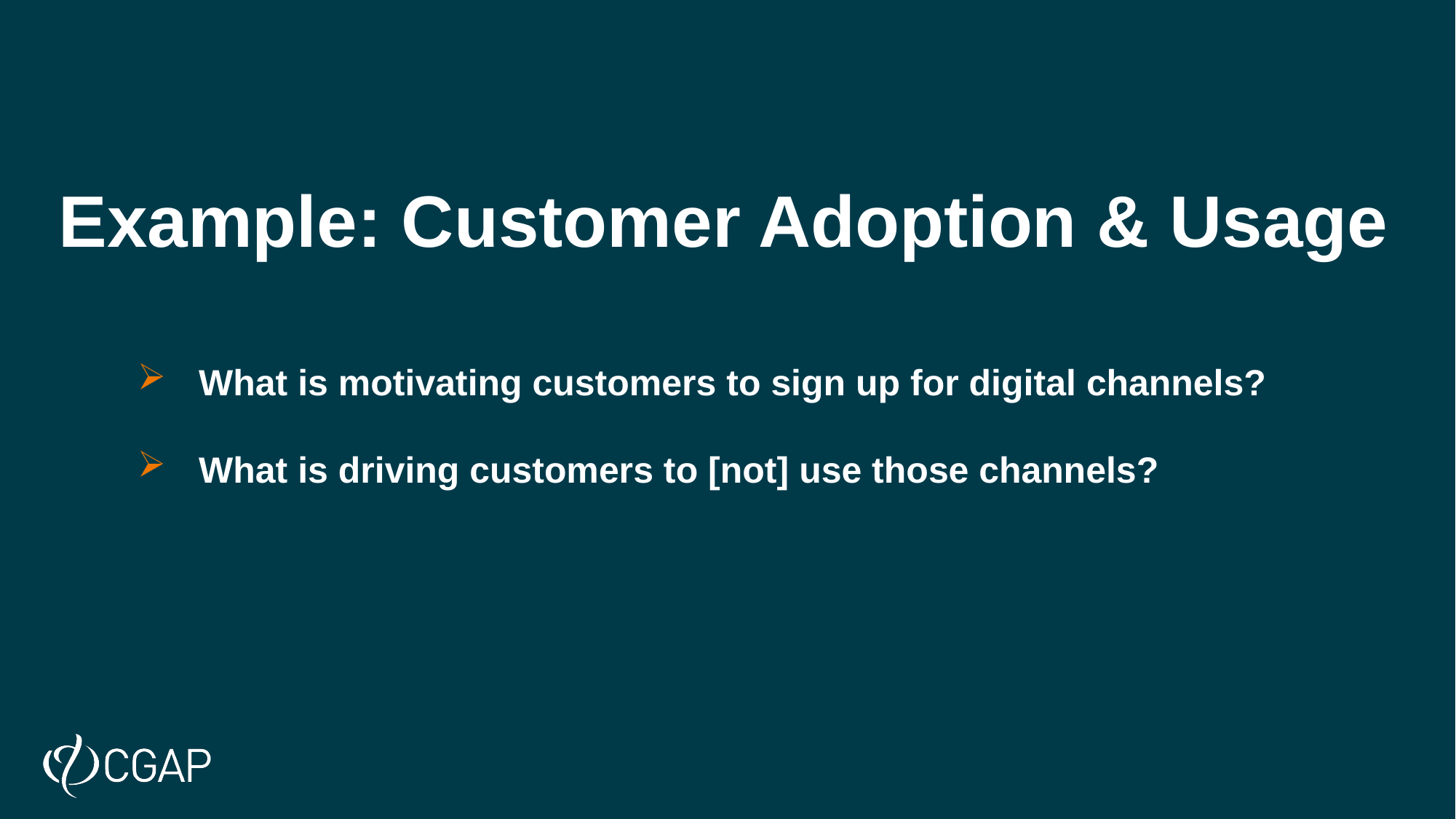

# Example: Customer Adoption & Usage
  What is motivating customers to sign up for digital channels?

  What is driving customers to [not] use those channels?